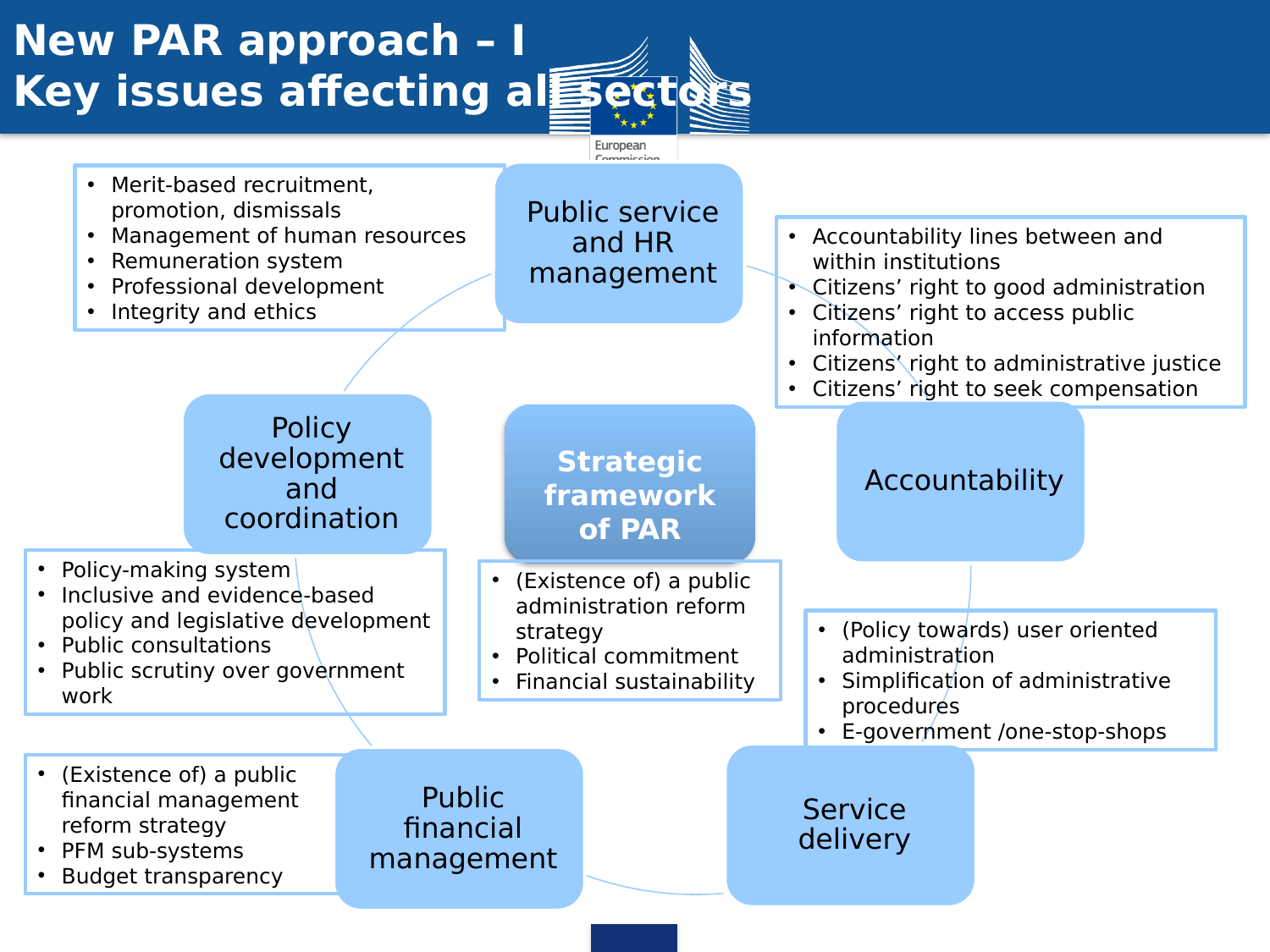

# New PAR approach – I Key issues affecting all sectors
Public service and HR management
Accountability
Service delivery
Public financial management
Policy development and coordination
Merit-based recruitment, promotion, dismissals
Management of human resources
Remuneration system
Professional development
Integrity and ethics
Accountability lines between and within institutions
Citizens’ right to good administration
Citizens’ right to access public information
Citizens’ right to administrative justice
Citizens’ right to seek compensation

Strategic framework of PAR

Policy-making system
Inclusive and evidence-based policy and legislative development
Public consultations
Public scrutiny over government work
(Existence of) a public administration reform strategy
Political commitment
Financial sustainability
(Policy towards) user oriented administration
Simplification of administrative procedures
E-government /one-stop-shops
(Existence of) a public financial management reform strategy
PFM sub-systems
Budget transparency